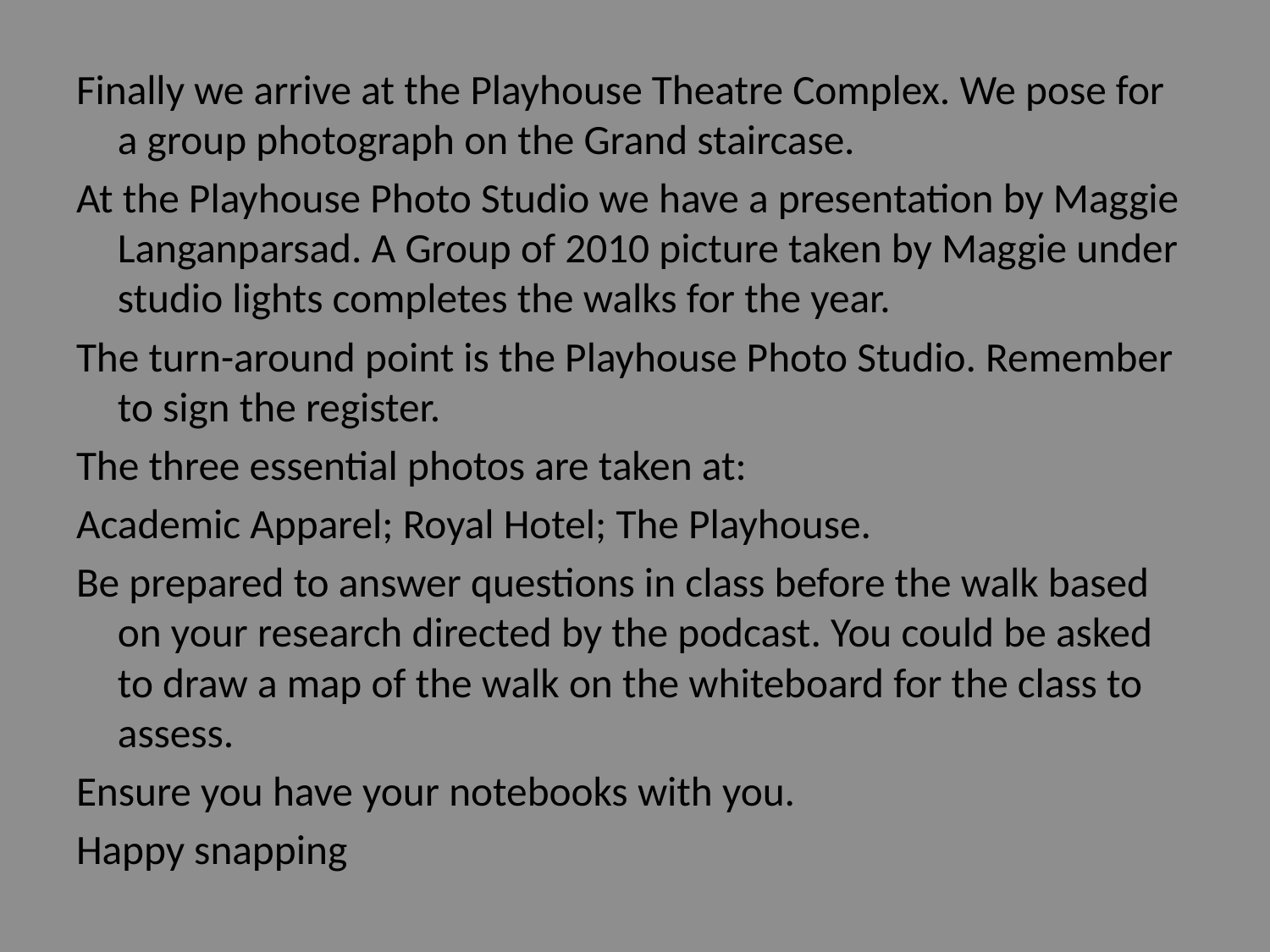

#
Finally we arrive at the Playhouse Theatre Complex. We pose for a group photograph on the Grand staircase.
At the Playhouse Photo Studio we have a presentation by Maggie Langanparsad. A Group of 2010 picture taken by Maggie under studio lights completes the walks for the year.
The turn-around point is the Playhouse Photo Studio. Remember to sign the register.
The three essential photos are taken at:
Academic Apparel; Royal Hotel; The Playhouse.
Be prepared to answer questions in class before the walk based on your research directed by the podcast. You could be asked to draw a map of the walk on the whiteboard for the class to assess.
Ensure you have your notebooks with you.
Happy snapping